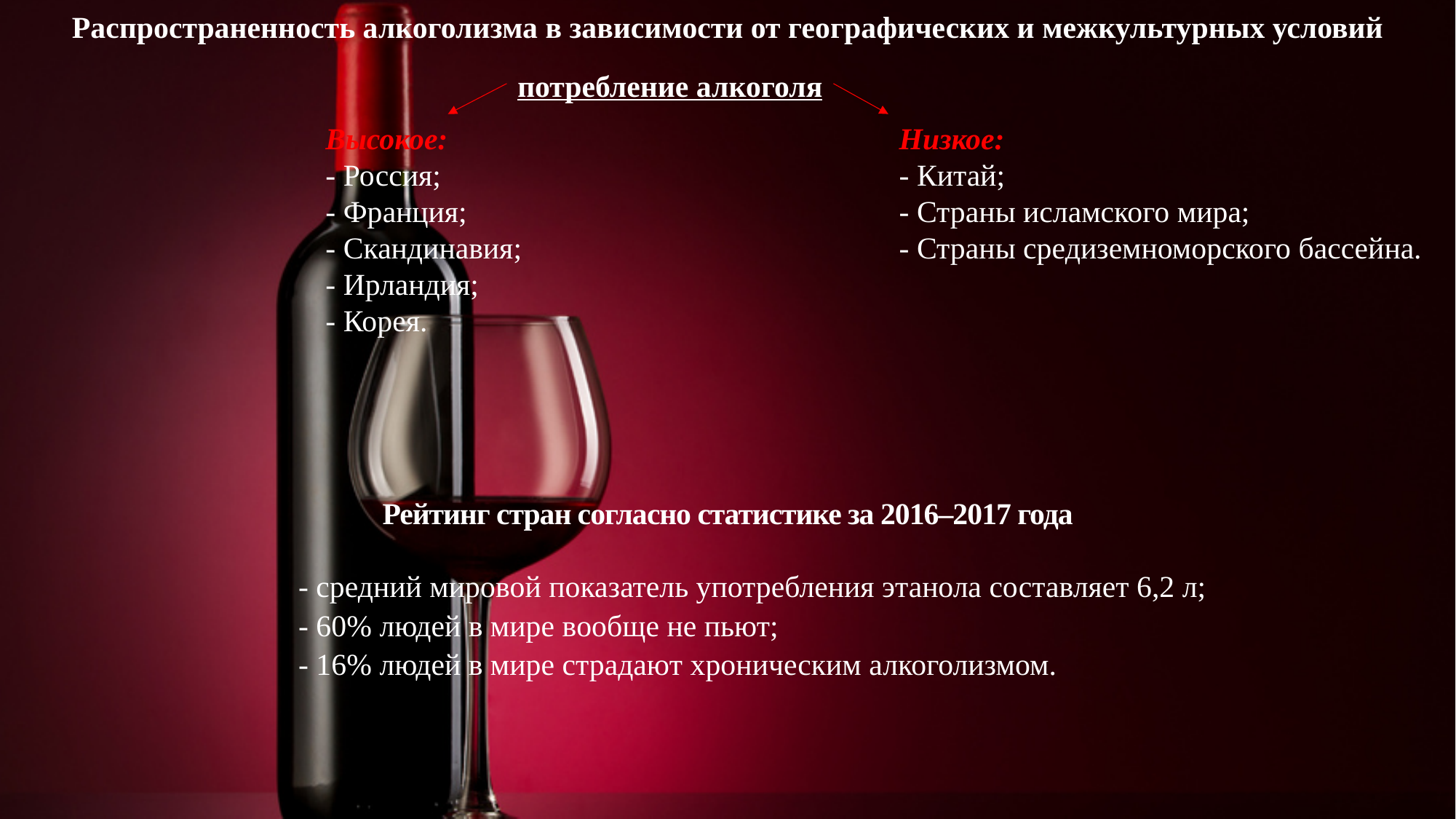

Распространенность алкоголизма в зависимости от географических и межкультурных условий
потребление алкоголя
Высокое:
- Россия;
- Франция;
- Скандинавия;
- Ирландия;
- Корея.
Низкое:
- Китай;
- Страны исламского мира;
- Страны средиземноморского бассейна.
Рейтинг стран согласно статистике за 2016–2017 года
- средний мировой показатель употребления этанола составляет 6,2 л;
- 60% людей в мире вообще не пьют;
- 16% людей в мире страдают хроническим алкоголизмом.